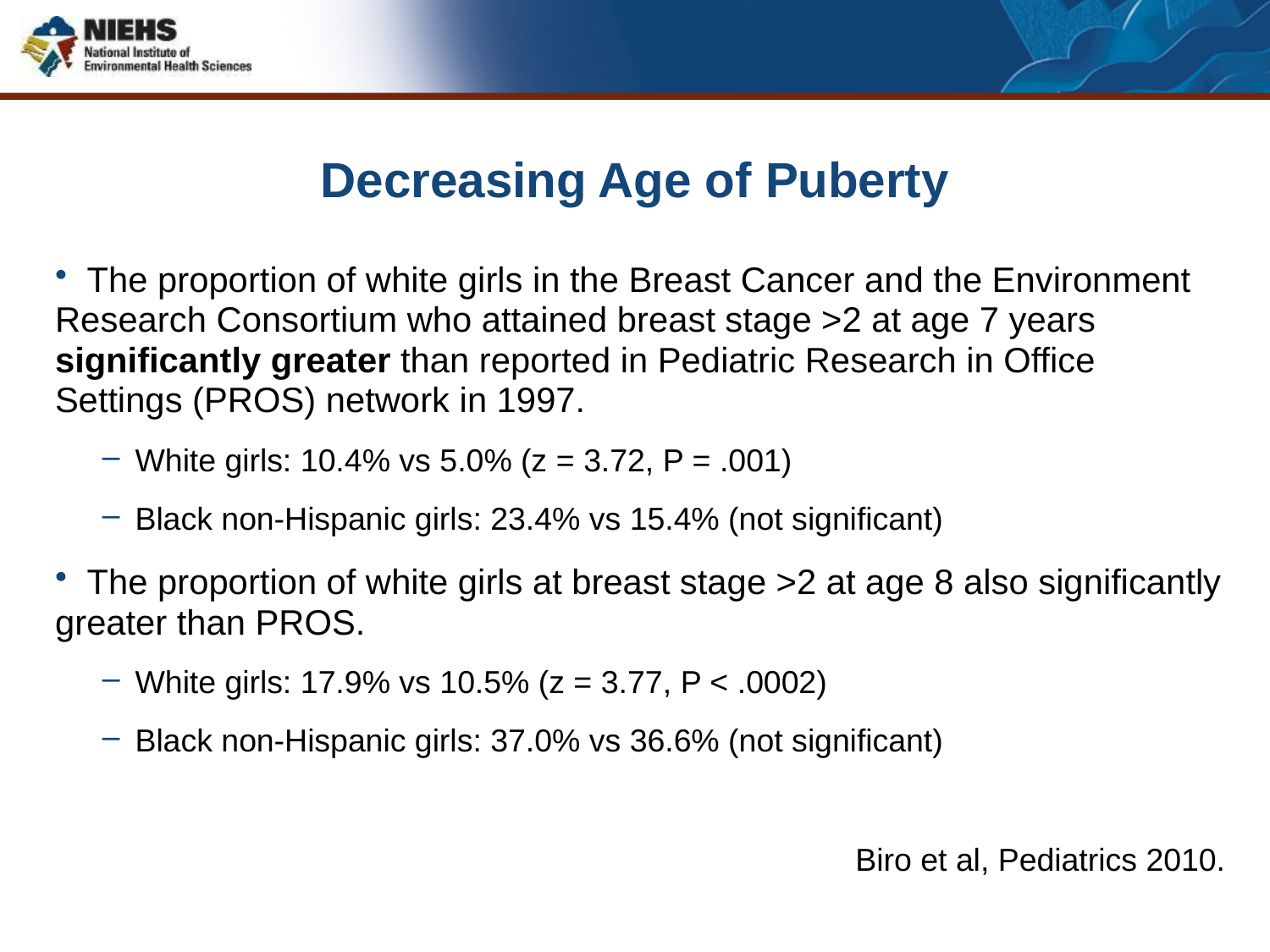

# Decreasing Age of Puberty
  The proportion of white girls in the Breast Cancer and the Environment Research Consortium who attained breast stage >2 at age 7 years significantly greater than reported in Pediatric Research in Office Settings (PROS) network in 1997.
White girls: 10.4% vs 5.0% (z = 3.72, P = .001)
Black non-Hispanic girls: 23.4% vs 15.4% (not significant)
  The proportion of white girls at breast stage >2 at age 8 also significantly greater than PROS.
White girls: 17.9% vs 10.5% (z = 3.77, P < .0002)
Black non-Hispanic girls: 37.0% vs 36.6% (not significant)

Biro et al, Pediatrics 2010.